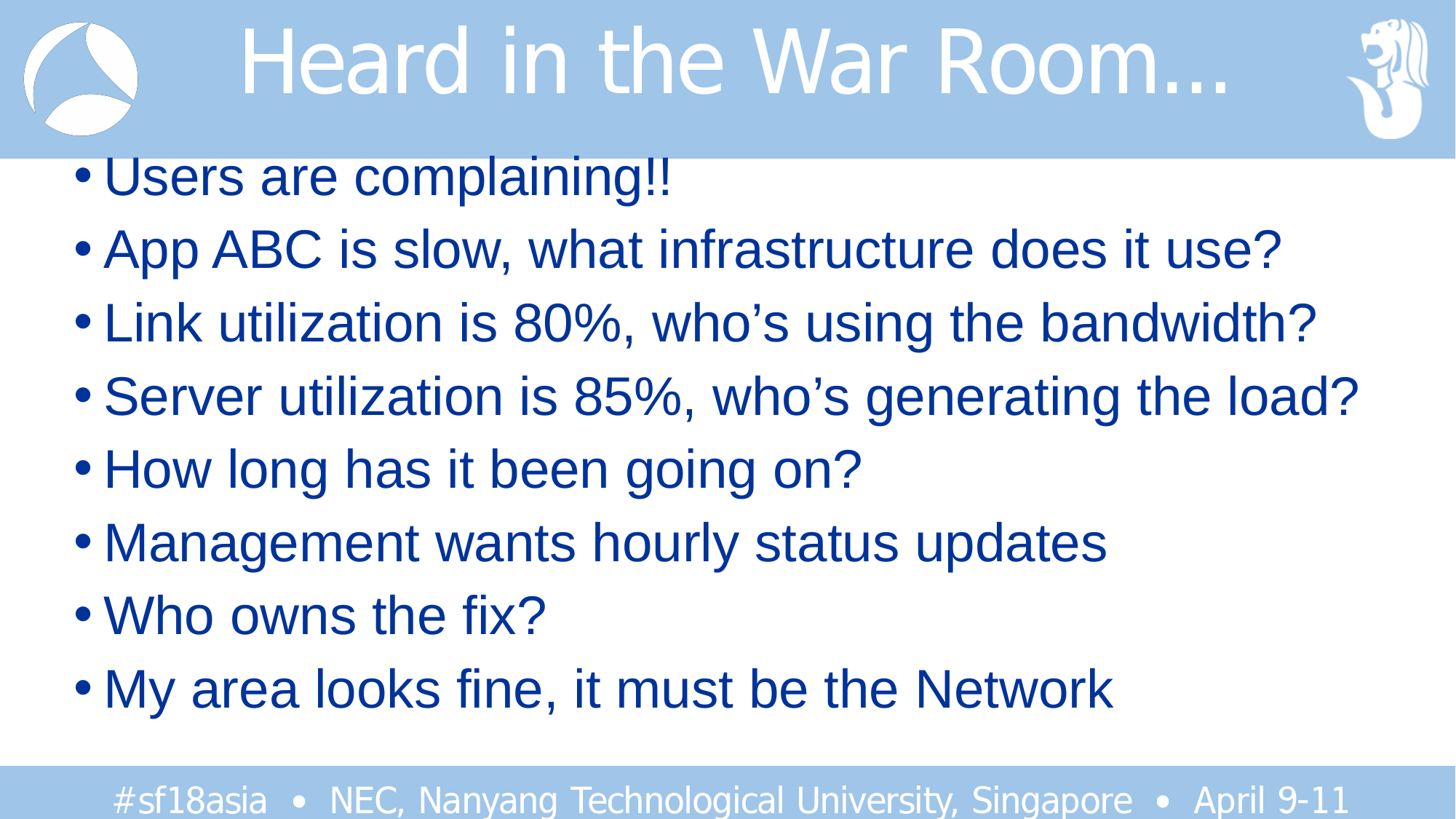

# Heard in the War Room…
Users are complaining!!
App ABC is slow, what infrastructure does it use?
Link utilization is 80%, who’s using the bandwidth?
Server utilization is 85%, who’s generating the load?
How long has it been going on?
Management wants hourly status updates
Who owns the fix?
My area looks fine, it must be the Network